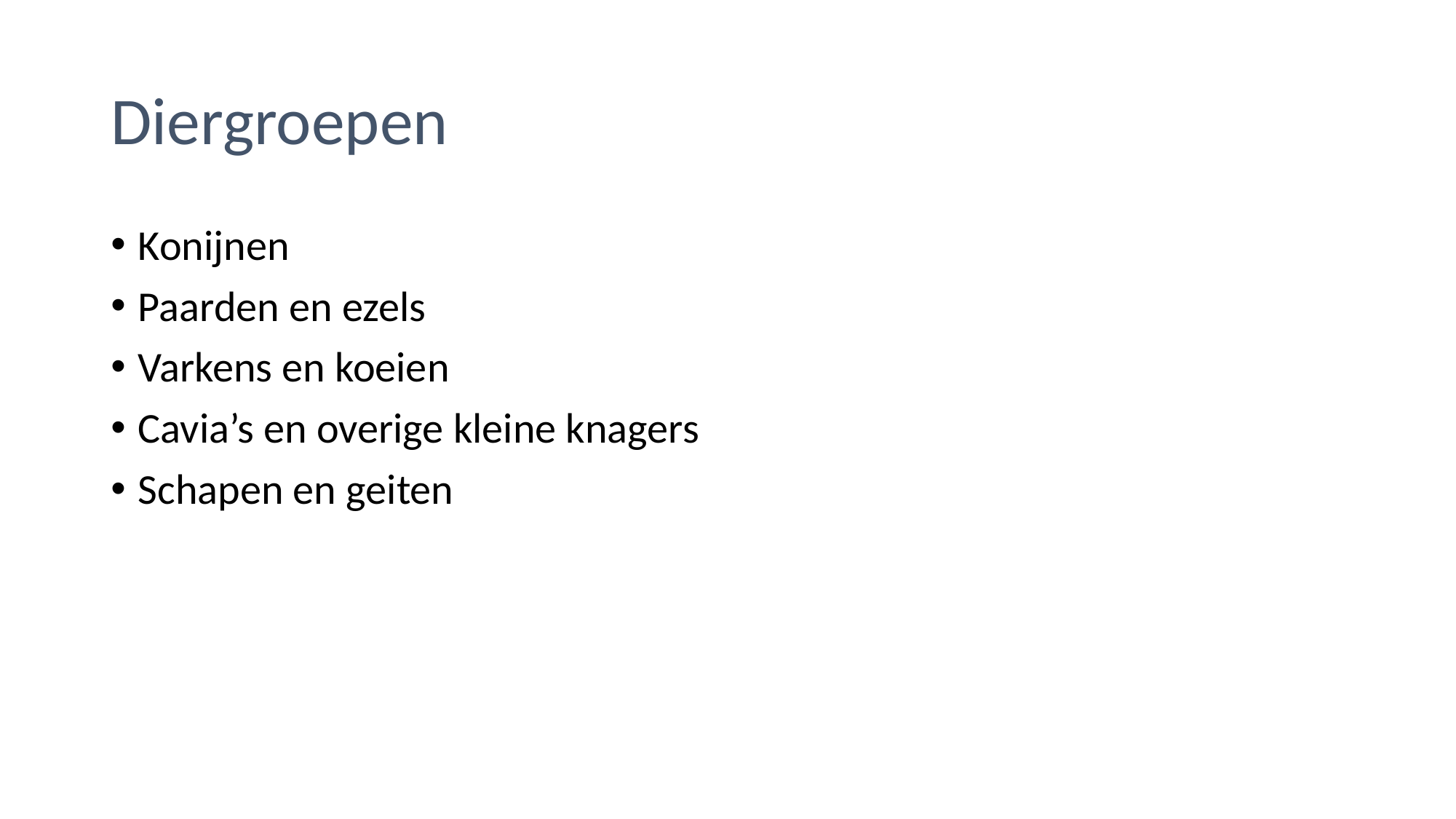

# Diergroepen
Konijnen
Paarden en ezels
Varkens en koeien
Cavia’s en overige kleine knagers
Schapen en geiten